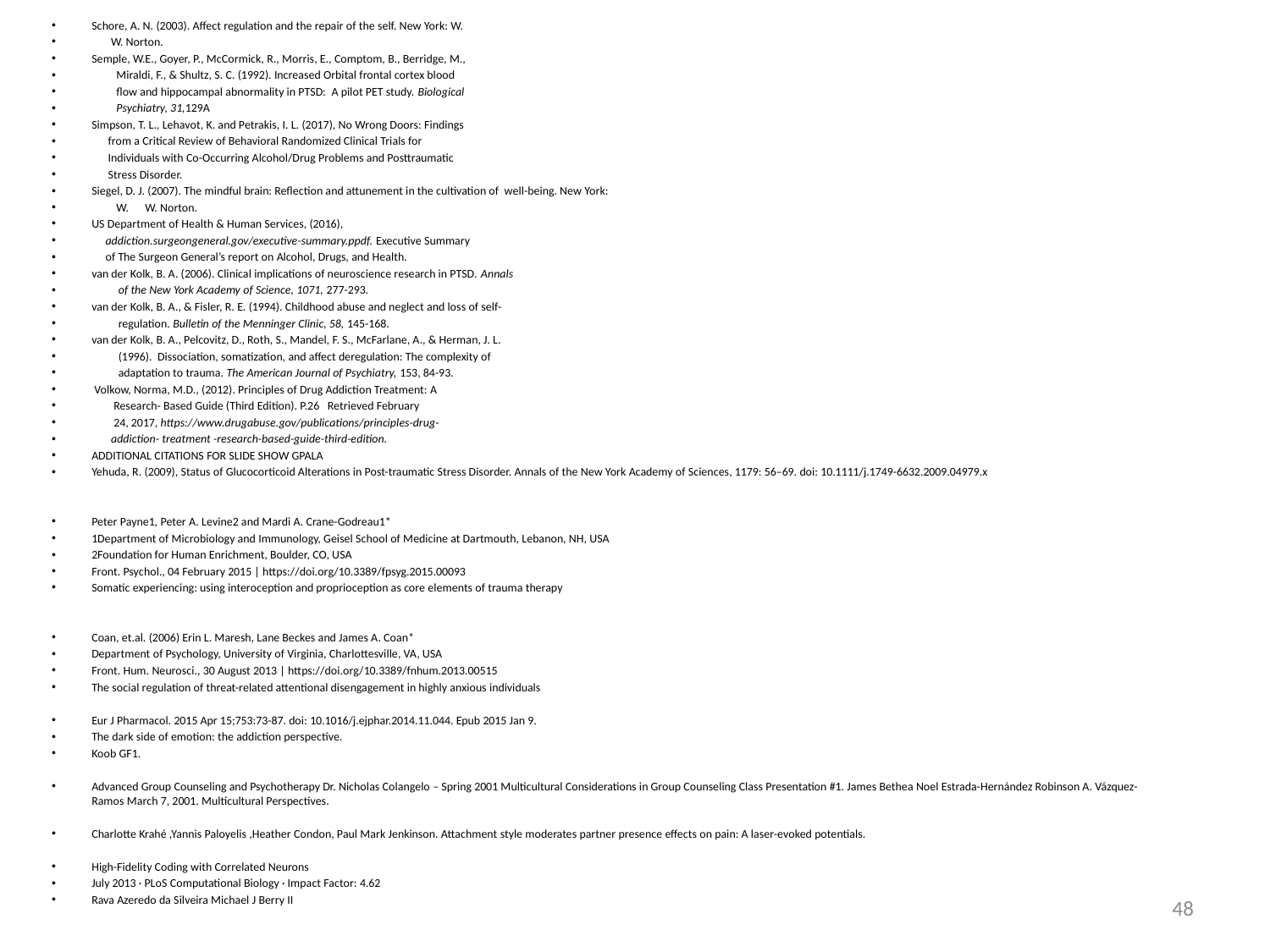

Schore, A. N. (2003). Affect regulation and the repair of the self. New York: W.
       W. Norton.
Semple, W.E., Goyer, P., McCormick, R., Morris, E., Comptom, B., Berridge, M.,
         Miraldi, F., & Shultz, S. C. (1992). Increased Orbital frontal cortex blood
         flow and hippocampal abnormality in PTSD:  A pilot PET study. Biological
         Psychiatry, 31,129A
Simpson, T. L., Lehavot, K. and Petrakis, I. L. (2017), No Wrong Doors: Findings
      from a Critical Review of Behavioral Randomized Clinical Trials for
      Individuals with Co-Occurring Alcohol/Drug Problems and Posttraumatic
      Stress Disorder.
Siegel, D. J. (2007). The mindful brain: Reflection and attunement in the cultivation of  well-being. New York:
         W.      W. Norton.
US Department of Health & Human Services, (2016),
     addiction.surgeongeneral.gov/executive-summary.ppdf. Executive Summary
     of The Surgeon General’s report on Alcohol, Drugs, and Health.
van der Kolk, B. A. (2006). Clinical implications of neuroscience research in PTSD. Annals
	of the New York Academy of Science, 1071, 277-293.
van der Kolk, B. A., & Fisler, R. E. (1994). Childhood abuse and neglect and loss of self-
	regulation. Bulletin of the Menninger Clinic, 58, 145-168.
van der Kolk, B. A., Pelcovitz, D., Roth, S., Mandel, F. S., McFarlane, A., & Herman, J. L.
	(1996).  Dissociation, somatization, and affect deregulation: The complexity of
	adaptation to trauma. The American Journal of Psychiatry, 153, 84-93.
 Volkow, Norma, M.D., (2012). Principles of Drug Addiction Treatment: A
        Research- Based Guide (Third Edition). P.26   Retrieved February
        24, 2017, https://www.drugabuse.gov/publications/principles-drug-
       addiction- treatment -research-based-guide-third-edition.
ADDITIONAL CITATIONS FOR SLIDE SHOW GPALA
Yehuda, R. (2009), Status of Glucocorticoid Alterations in Post-traumatic Stress Disorder. Annals of the New York Academy of Sciences, 1179: 56–69. doi: 10.1111/j.1749-6632.2009.04979.x

Peter Payne1, Peter A. Levine2 and Mardi A. Crane-Godreau1*
1Department of Microbiology and Immunology, Geisel School of Medicine at Dartmouth, Lebanon, NH, USA
2Foundation for Human Enrichment, Boulder, CO, USA
Front. Psychol., 04 February 2015 | https://doi.org/10.3389/fpsyg.2015.00093
Somatic experiencing: using interoception and proprioception as core elements of trauma therapy

Coan, et.al. (2006) Erin L. Maresh, Lane Beckes and James A. Coan*
Department of Psychology, University of Virginia, Charlottesville, VA, USA
Front. Hum. Neurosci., 30 August 2013 | https://doi.org/10.3389/fnhum.2013.00515
The social regulation of threat-related attentional disengagement in highly anxious individuals

Eur J Pharmacol. 2015 Apr 15;753:73-87. doi: 10.1016/j.ejphar.2014.11.044. Epub 2015 Jan 9.
The dark side of emotion: the addiction perspective.
Koob GF1.

Advanced Group Counseling and Psychotherapy Dr. Nicholas Colangelo – Spring 2001 Multicultural Considerations in Group Counseling Class Presentation #1. James Bethea Noel Estrada-Hernández Robinson A. Vázquez-Ramos March 7, 2001. Multicultural Perspectives.

Charlotte Krahé ,Yannis Paloyelis ,Heather Condon, Paul Mark Jenkinson. Attachment style moderates partner presence effects on pain: A laser-evoked potentials.

High-Fidelity Coding with Correlated Neurons
July 2013 · PLoS Computational Biology · Impact Factor: 4.62
Rava Azeredo da Silveira Michael J Berry II

48